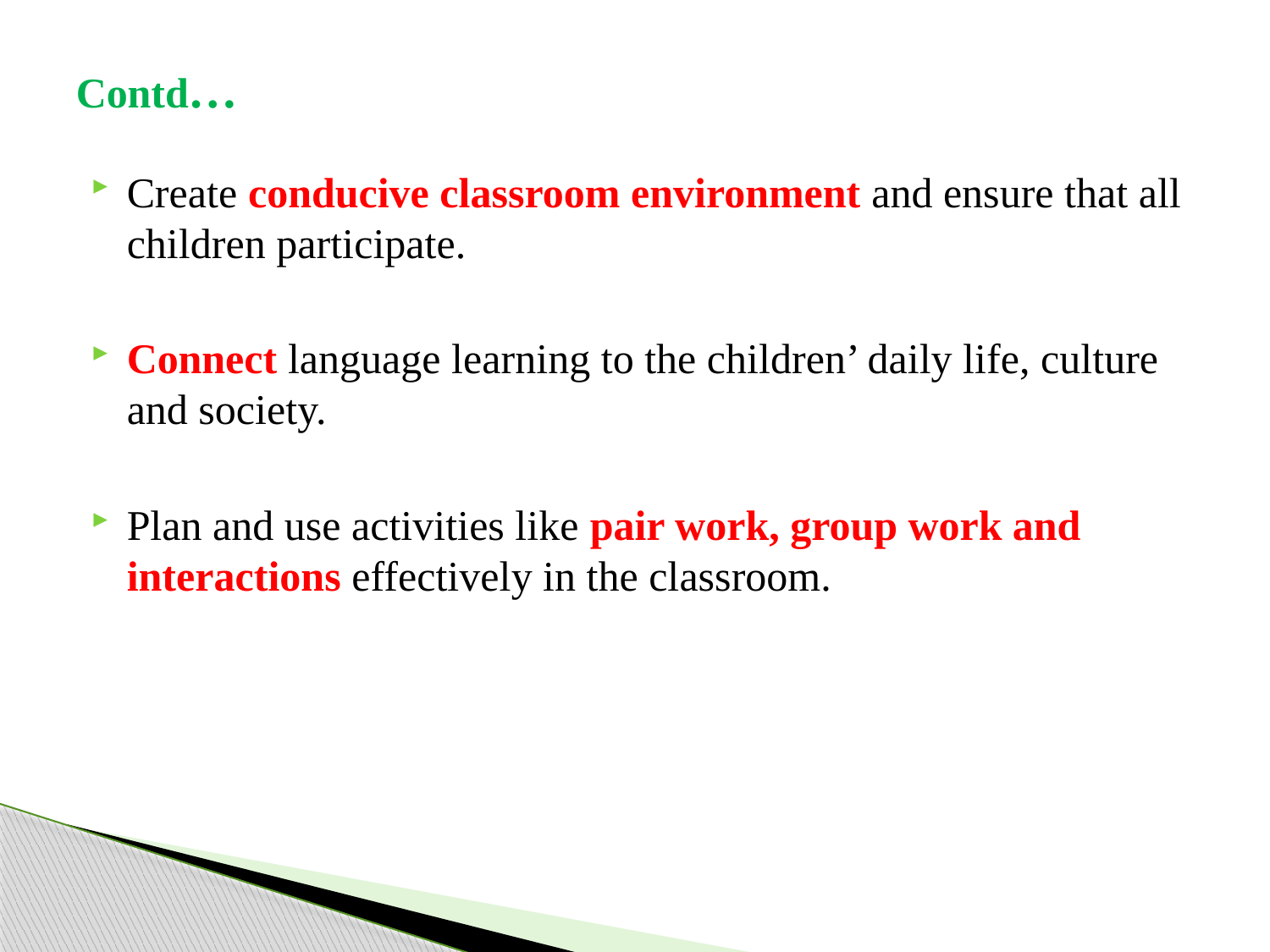

# Contd…
Create conducive classroom environment and ensure that all children participate.

Connect language learning to the children’ daily life, culture and society.

Plan and use activities like pair work, group work and interactions effectively in the classroom.